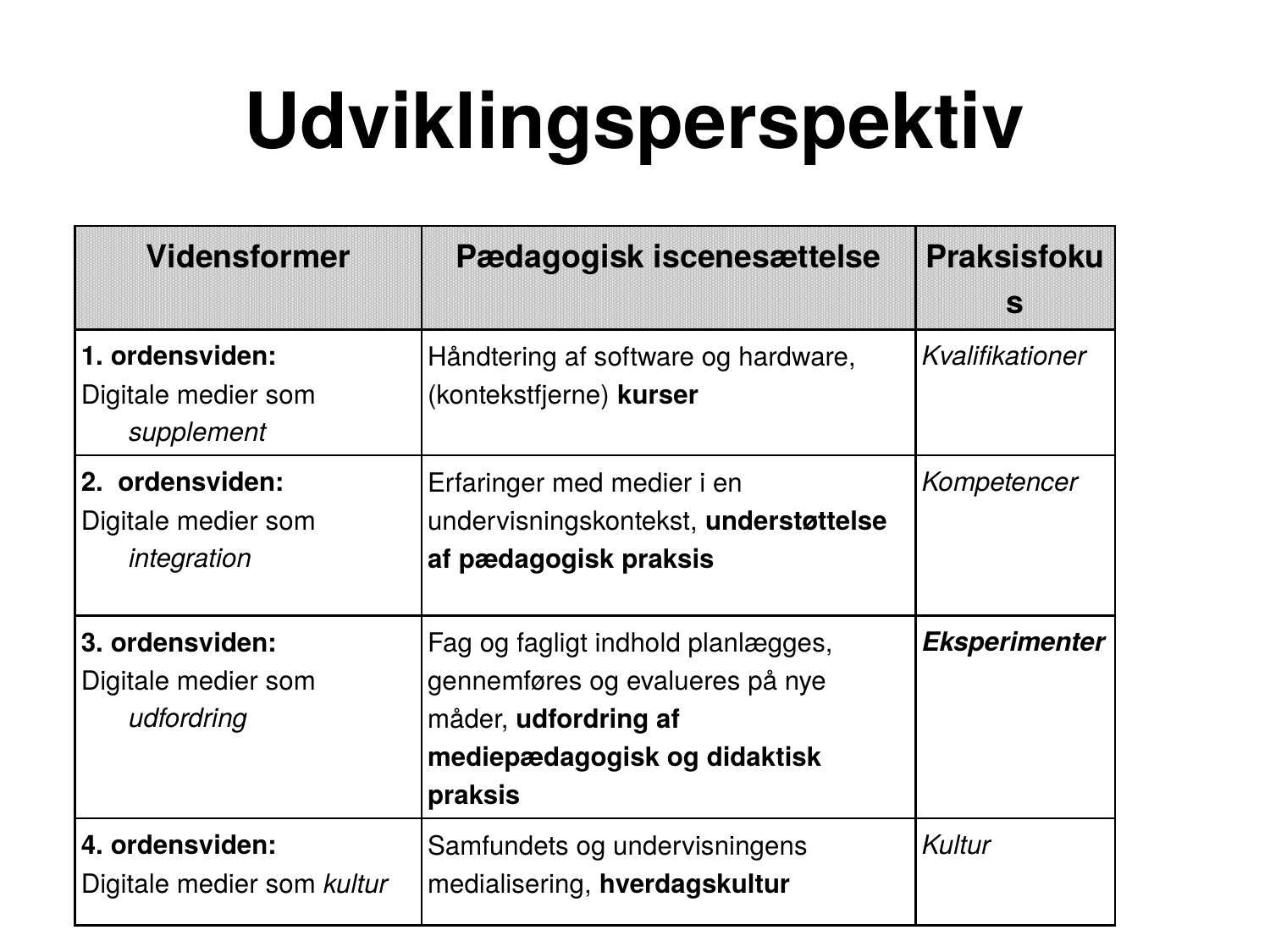

# Udviklingsperspektiv
| Vidensformer | Pædagogisk iscenesættelse | Praksisfokus |
| --- | --- | --- |
| 1. ordensviden: Digitale medier som supplement | Håndtering af software og hardware, (kontekstfjerne) kurser | Kvalifikationer |
| 2. ordensviden: Digitale medier som integration | Erfaringer med medier i en undervisningskontekst, understøttelse af pædagogisk praksis | Kompetencer |
| 3. ordensviden: Digitale medier som udfordring | Fag og fagligt indhold planlægges, gennemføres og evalueres på nye måder, udfordring af mediepædagogisk og didaktisk praksis | Eksperimenter |
| 4. ordensviden: Digitale medier som kultur | Samfundets og undervisningens medialisering, hverdagskultur | Kultur |